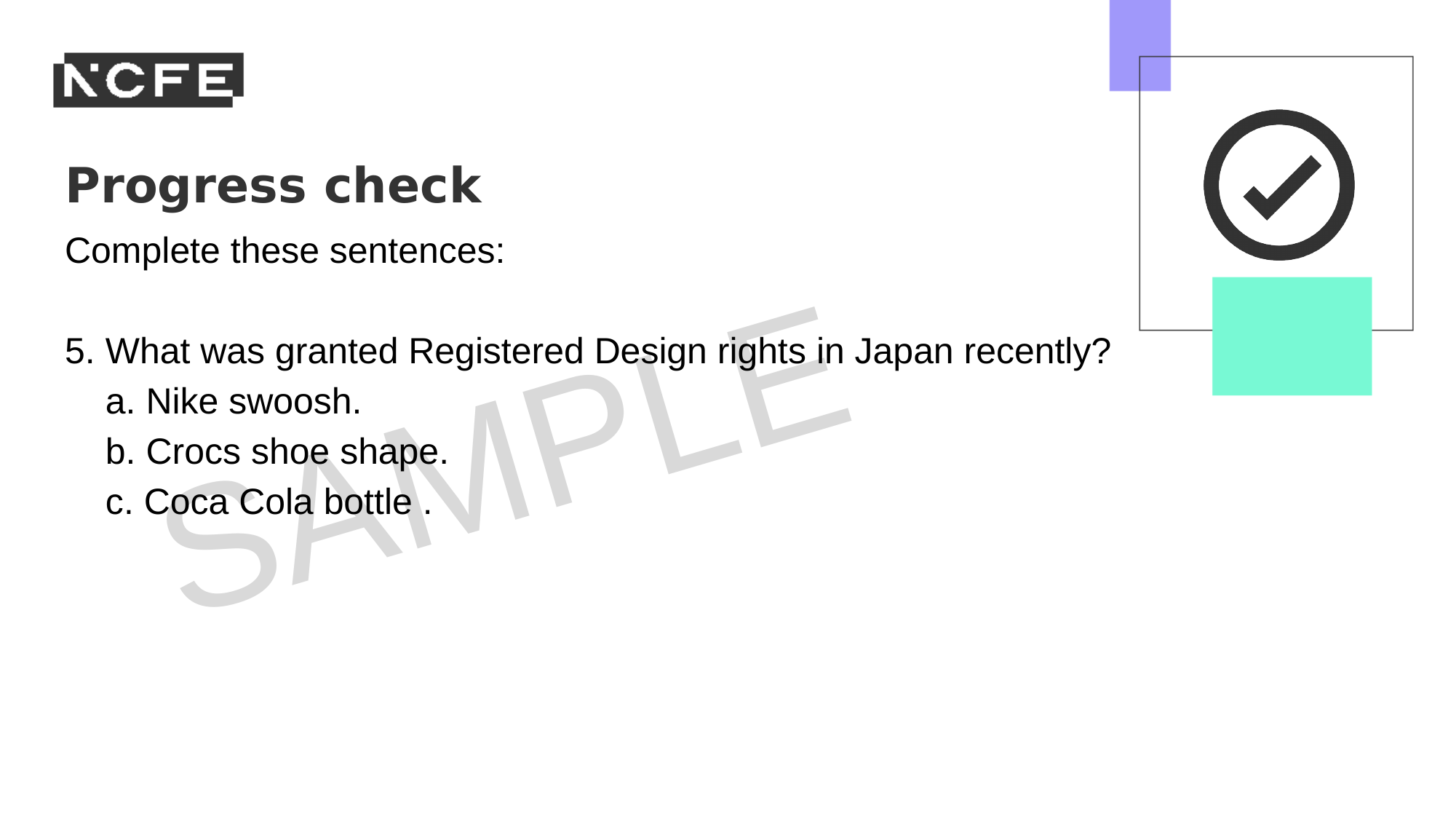

Complete these sentences:

5. What was granted Registered Design rights in Japan recently?
    a. Nike swoosh.
    b. Crocs shoe shape.
    c. Coca Cola bottle .